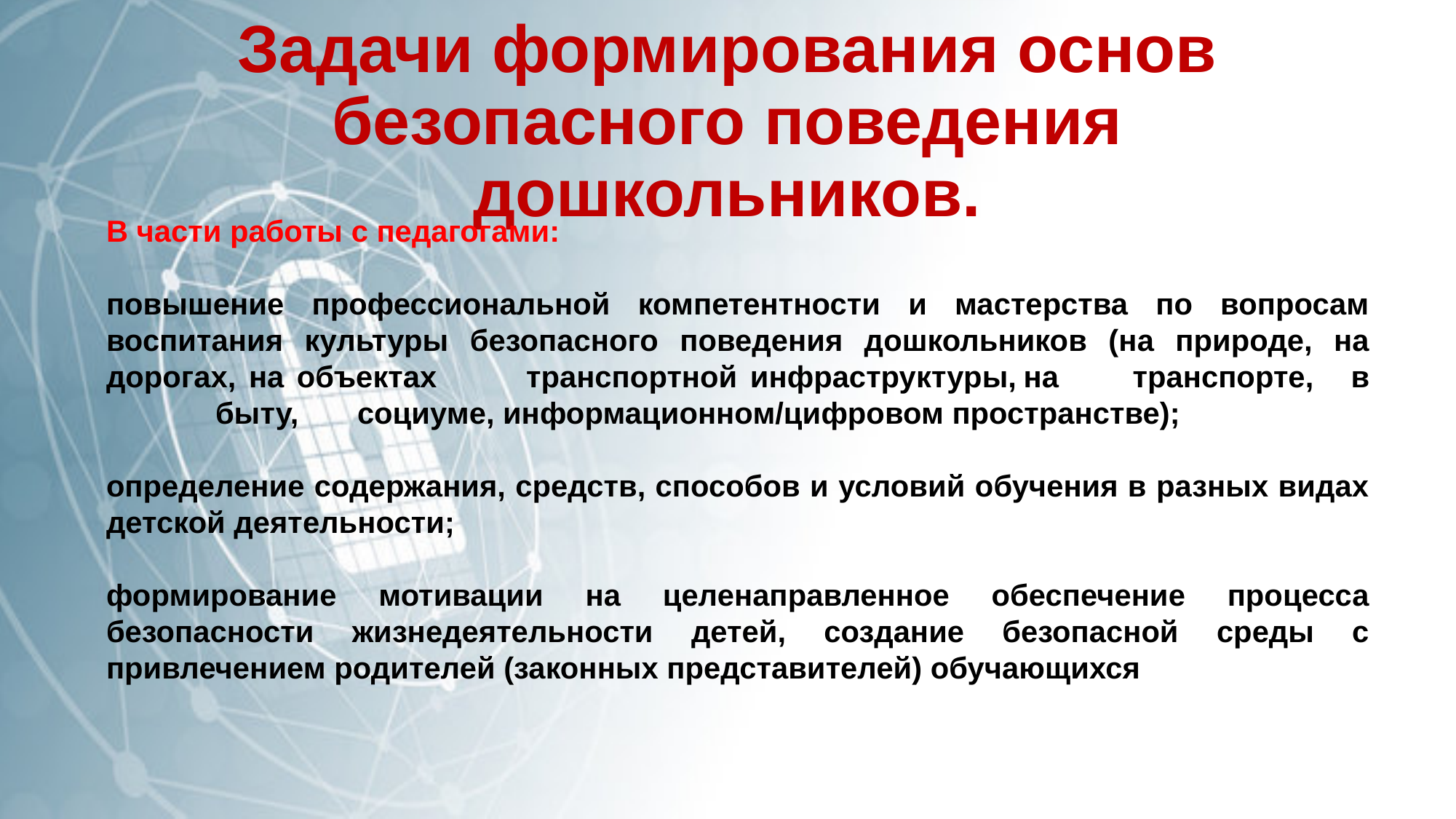

# Задачи формирования основ безопасного поведения дошкольников.
В части работы с педагогами:

повышение профессиональной компетентности и мастерства по вопросам воспитания культуры безопасного поведения дошкольников (на природе, на дорогах, на объектах       транспортной инфраструктуры,	на	транспорте,	в	быту,       социуме, информационном/цифровом пространстве);

определение содержания, средств, способов и условий обучения в разных видах детской деятельности;

формирование мотивации на целенаправленное обеспечение процесса безопасности жизнедеятельности детей, создание безопасной среды с привлечением родителей (законных представителей) обучающихся